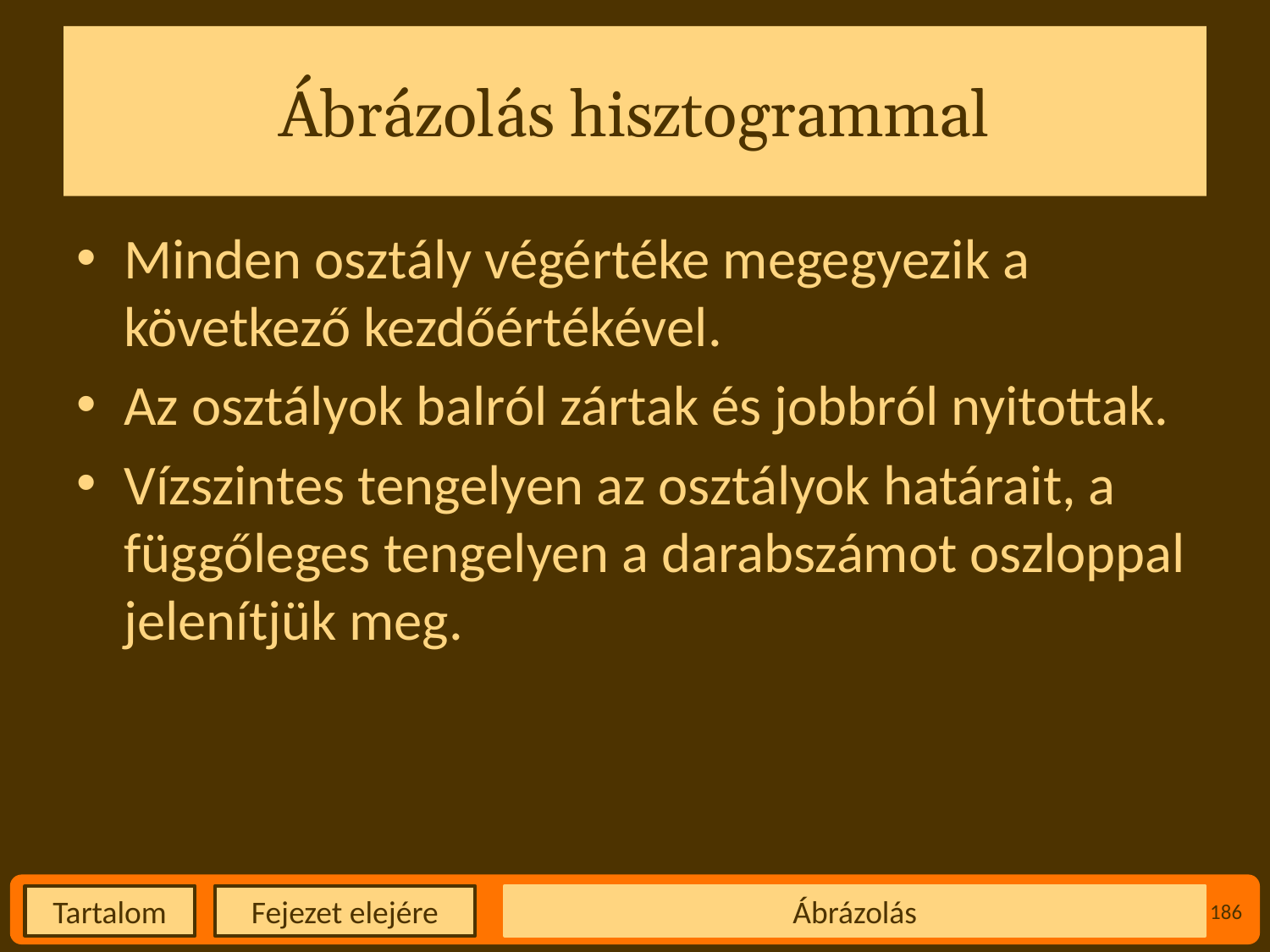

# Ábrázolás hisztogrammal
Minden osztály végértéke megegyezik a következő kezdőértékével.
Az osztályok balról zártak és jobbról nyitottak.
Vízszintes tengelyen az osztályok határait, a függőleges tengelyen a darabszámot oszloppal jelenítjük meg.
Ábrázolás
186
Fejezet elejére